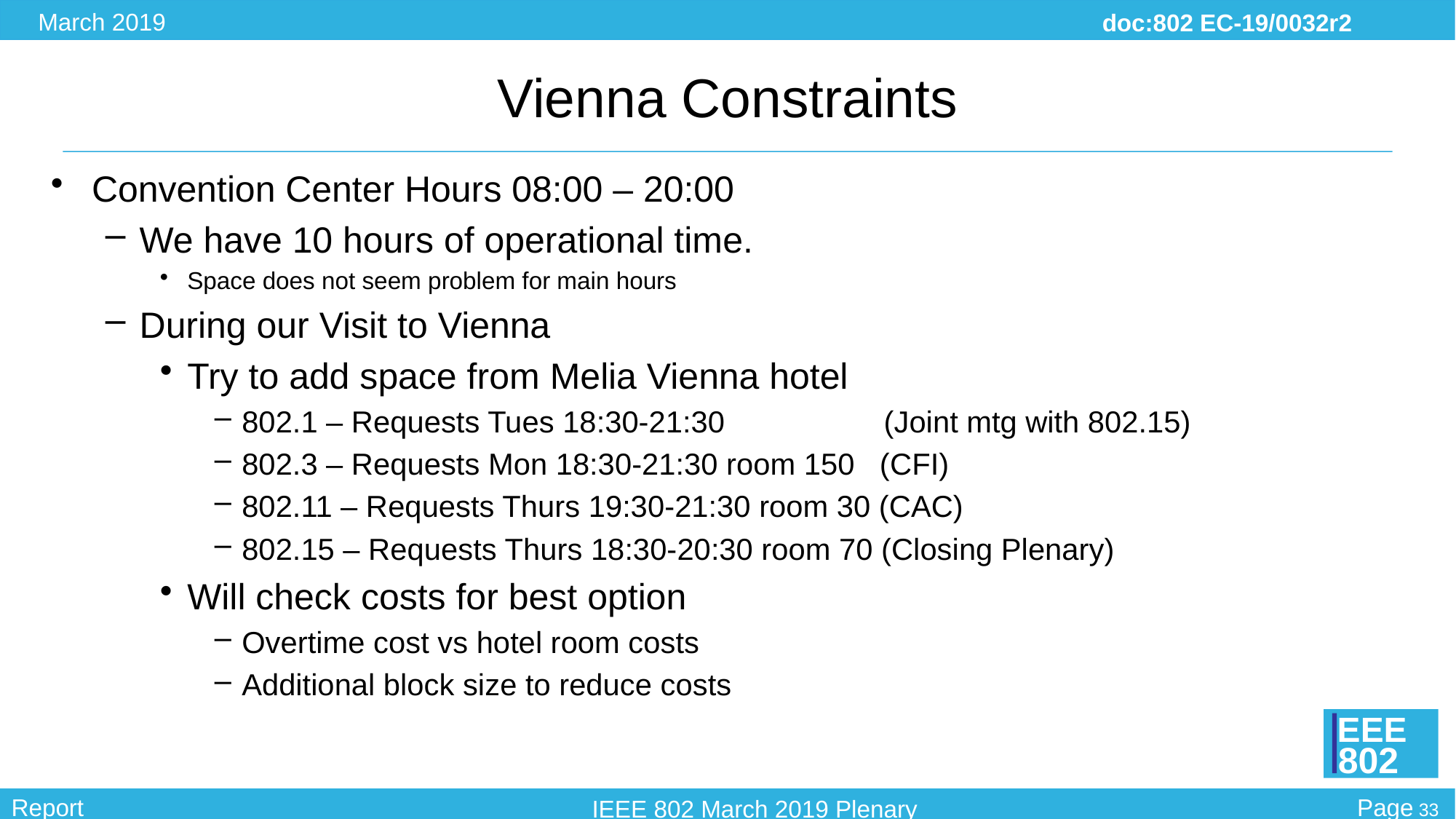

# Vienna Constraints
Convention Center Hours 08:00 – 20:00
We have 10 hours of operational time.
Space does not seem problem for main hours
During our Visit to Vienna
Try to add space from Melia Vienna hotel
802.1 – Requests Tues 18:30-21:30                   (Joint mtg with 802.15)
802.3 – Requests Mon 18:30-21:30 room 150   (CFI)
802.11 – Requests Thurs 19:30-21:30 room 30 (CAC)
802.15 – Requests Thurs 18:30-20:30 room 70 (Closing Plenary)
Will check costs for best option
Overtime cost vs hotel room costs
Additional block size to reduce costs